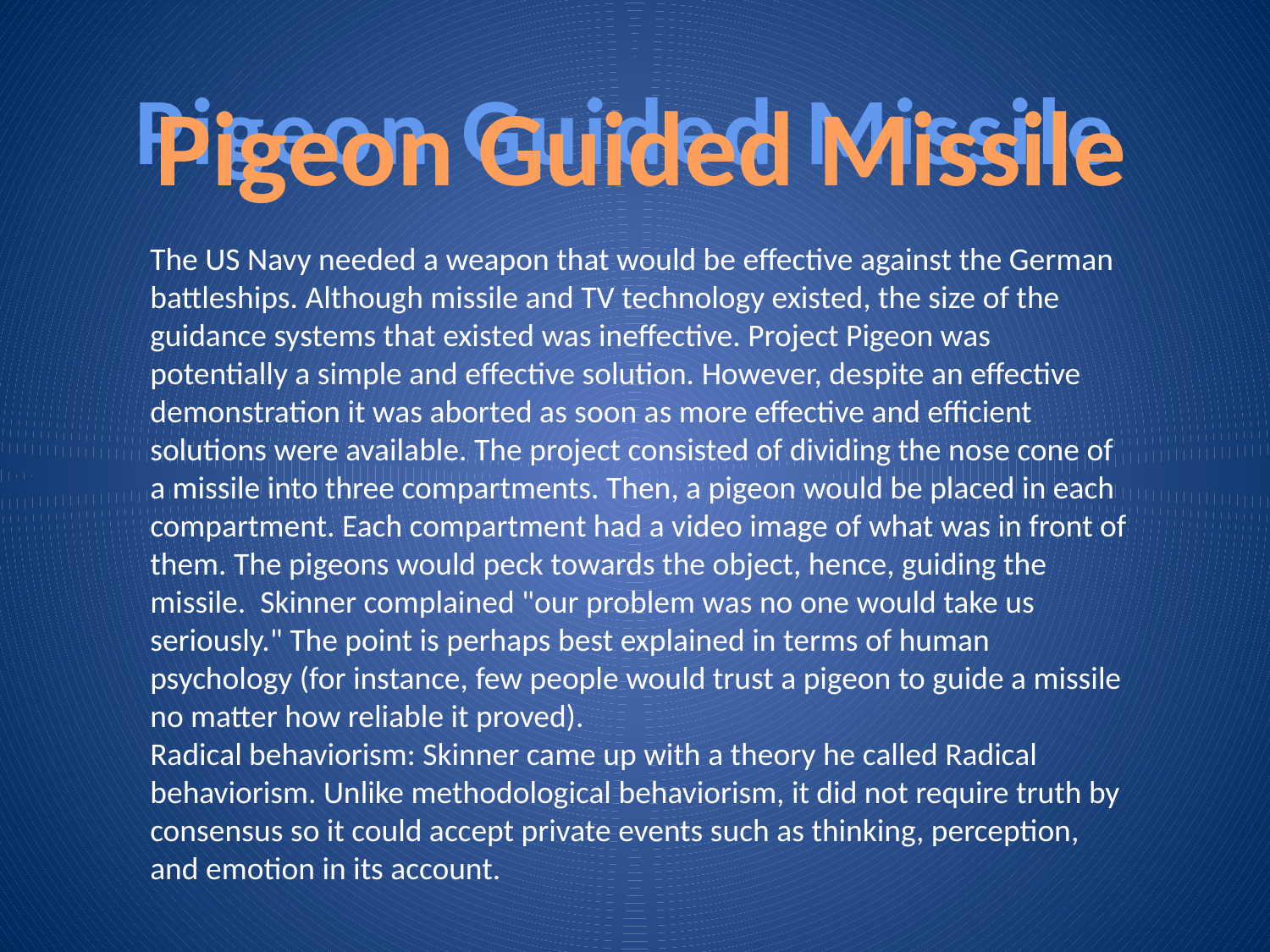

Pigeon Guided Missile
Pigeon Guided Missile
The US Navy needed a weapon that would be effective against the German  battleships. Although missile and TV technology existed, the size of the guidance systems that existed was ineffective. Project Pigeon was potentially a simple and effective solution. However, despite an effective demonstration it was aborted as soon as more effective and efficient solutions were available. The project consisted of dividing the nose cone of a missile into three compartments. Then, a pigeon would be placed in each compartment. Each compartment had a video image of what was in front of them. The pigeons would peck towards the object, hence, guiding the missile.  Skinner complained "our problem was no one would take us seriously." The point is perhaps best explained in terms of human psychology (for instance, few people would trust a pigeon to guide a missile no matter how reliable it proved).
Radical behaviorism: Skinner came up with a theory he called Radical behaviorism. Unlike methodological behaviorism, it did not require truth by consensus so it could accept private events such as thinking, perception, and emotion in its account.